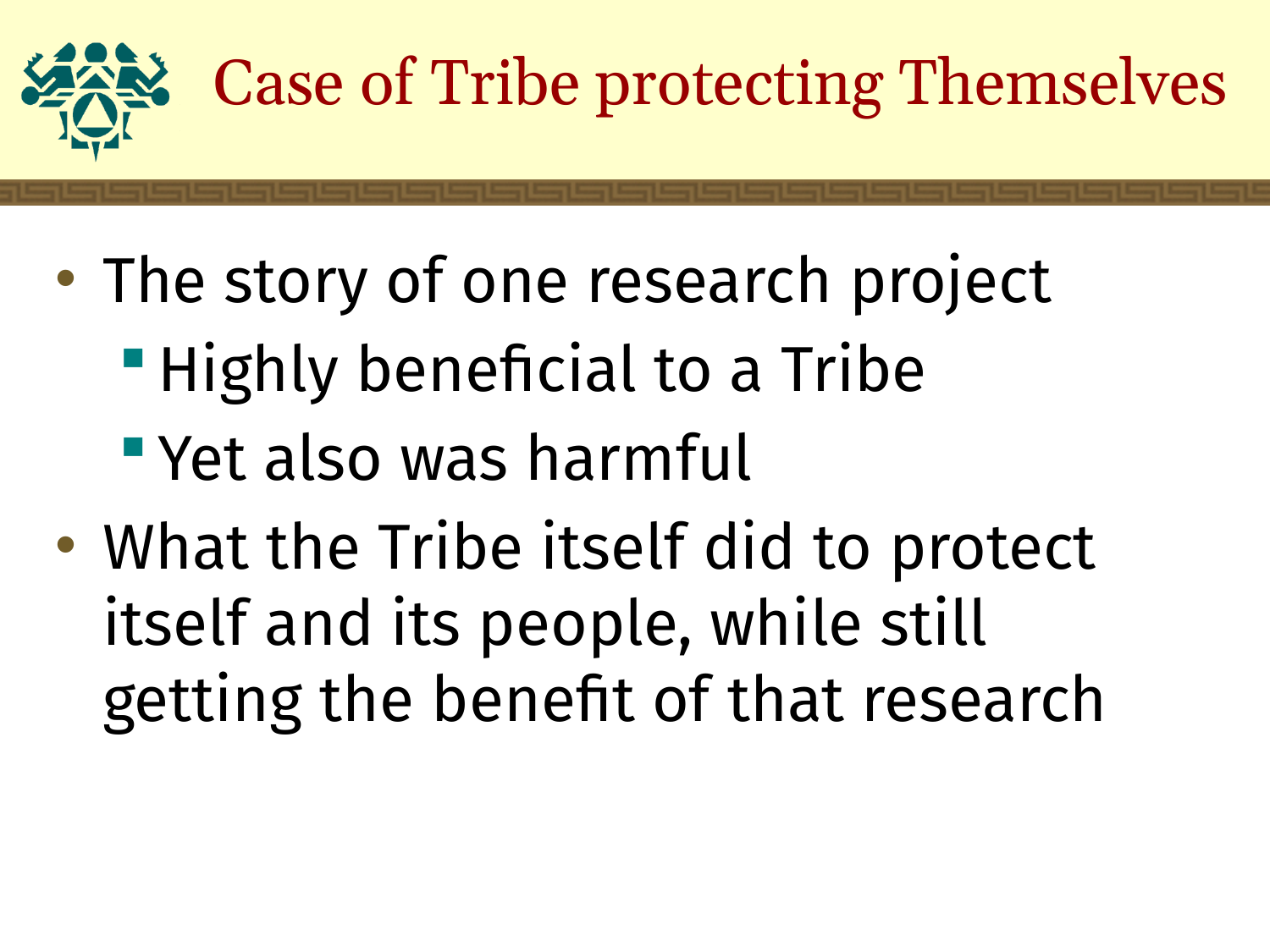

# Case of Tribe protecting Themselves
The story of one research project
Highly beneficial to a Tribe
Yet also was harmful
What the Tribe itself did to protect itself and its people, while still getting the benefit of that research